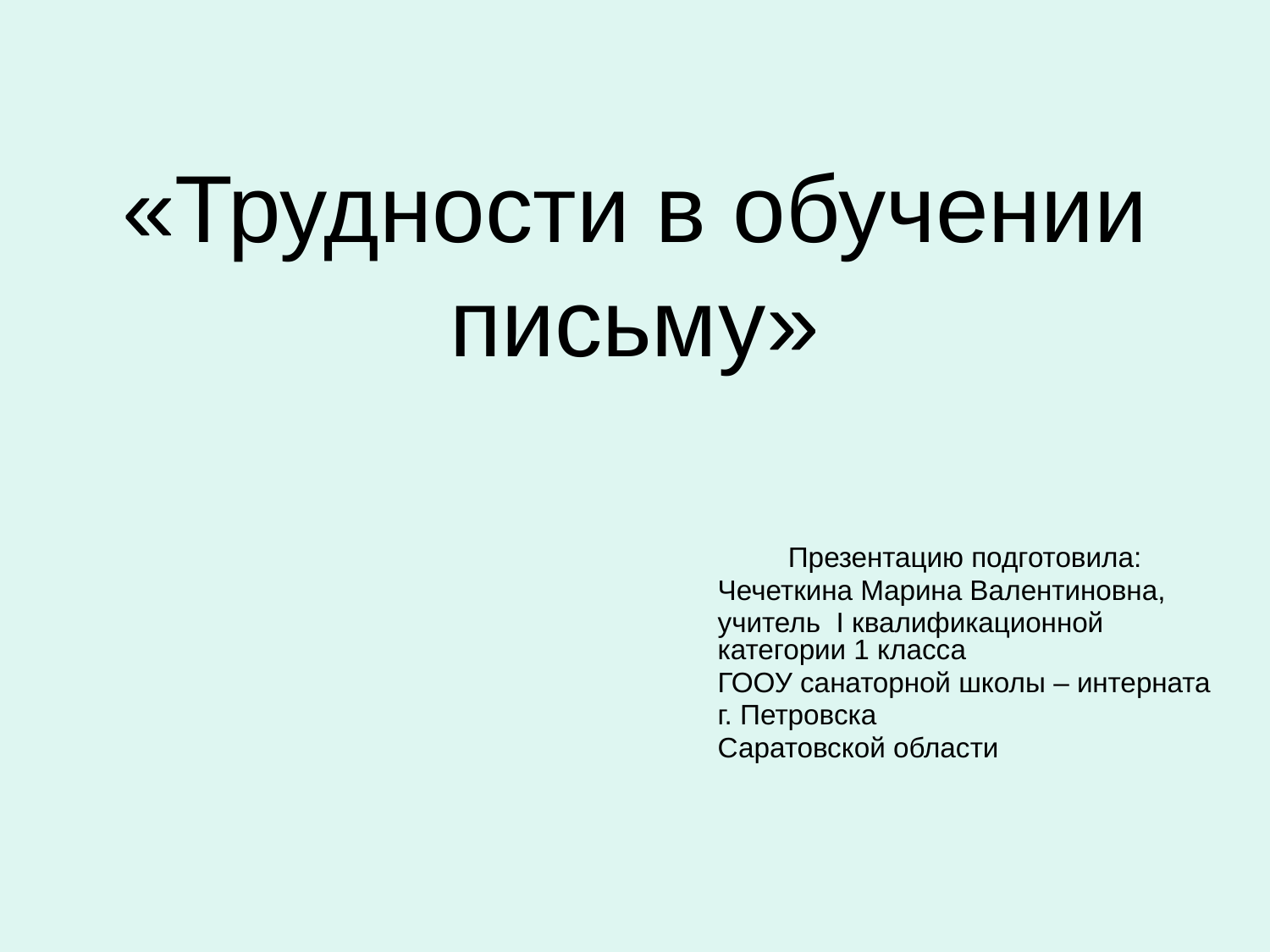

# «Трудности в обучении письму»
Презентацию подготовила:
Чечеткина Марина Валентиновна,
учитель  I квалификационной категории 1 класса
ГООУ санаторной школы – интерната
г. Петровска
Саратовской области